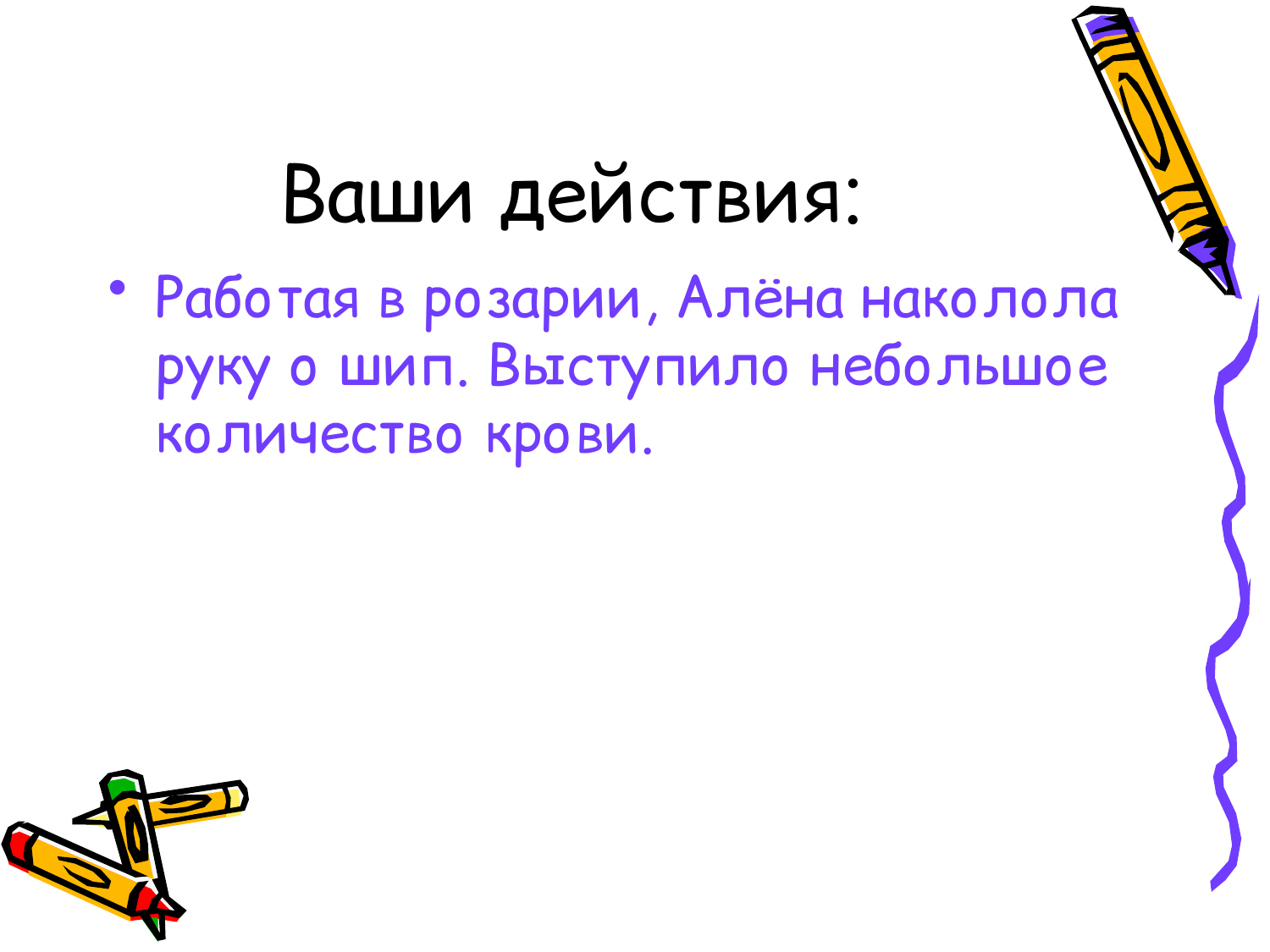

# Ваши действия:
Работая в розарии, Алёна наколола руку о шип. Выступило небольшое количество крови.